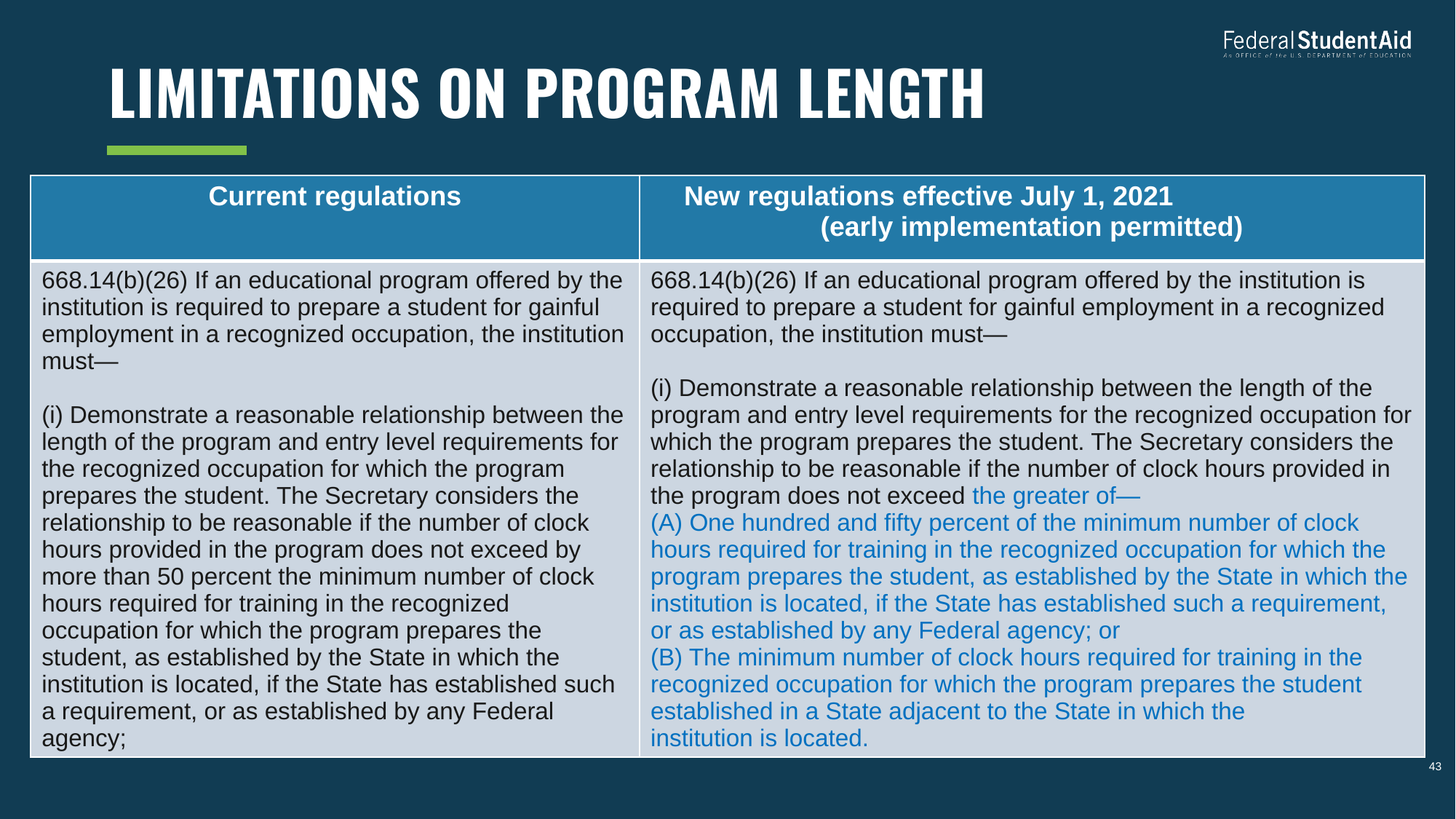

# Limitations on program length
| Current regulations | New regulations effective July 1, 2021 (early implementation permitted) |
| --- | --- |
| 668.14(b)(26) If an educational program offered by the institution is required to prepare a student for gainful employment in a recognized occupation, the institution must— (i) Demonstrate a reasonable relationship between the length of the program and entry level requirements for the recognized occupation for which the program prepares the student. The Secretary considers the relationship to be reasonable if the number of clock hours provided in the program does not exceed by more than 50 percent the minimum number of clock hours required for training in the recognized occupation for which the program prepares the student, as established by the State in which the institution is located, if the State has established such a requirement, or as established by any Federal agency; | 668.14(b)(26) If an educational program offered by the institution is required to prepare a student for gainful employment in a recognized occupation, the institution must— (i) Demonstrate a reasonable relationship between the length of the program and entry level requirements for the recognized occupation for which the program prepares the student. The Secretary considers the relationship to be reasonable if the number of clock hours provided in the program does not exceed the greater of— (A) One hundred and fifty percent of the minimum number of clock hours required for training in the recognized occupation for which the program prepares the student, as established by the State in which the institution is located, if the State has established such a requirement, or as established by any Federal agency; or (B) The minimum number of clock hours required for training in the recognized occupation for which the program prepares the student established in a State adjacent to the State in which the institution is located. |
43